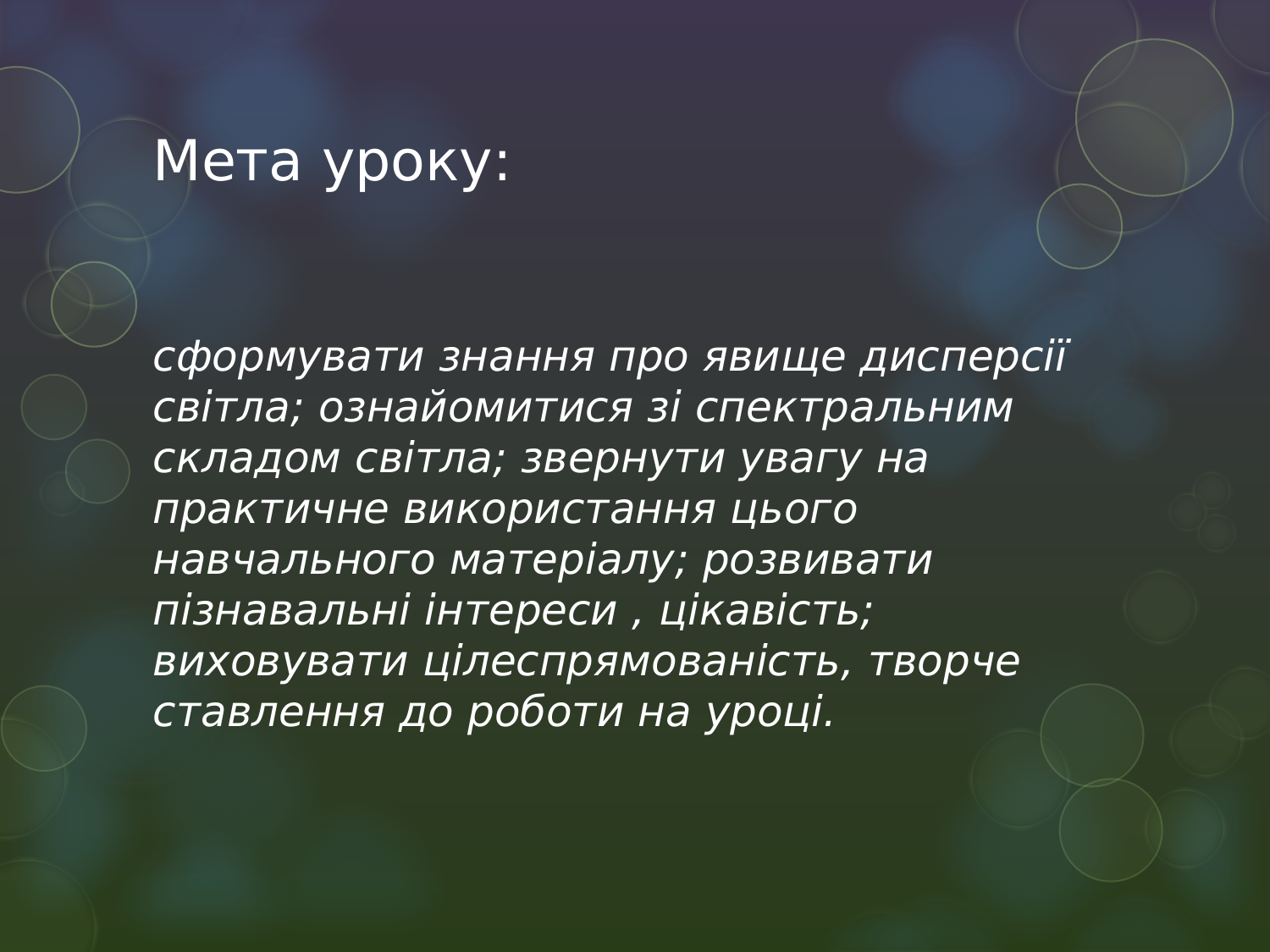

# Мета уроку:
сформувати знання про явище дисперсії світла; ознайомитися зі спектральним складом світла; звернути увагу на практичне використан­ня цього навчального матеріалу; розвивати пізнавальні інтереси , цікавість; виховувати цілеспрямованість, творче ставлення до роботи на уроці.